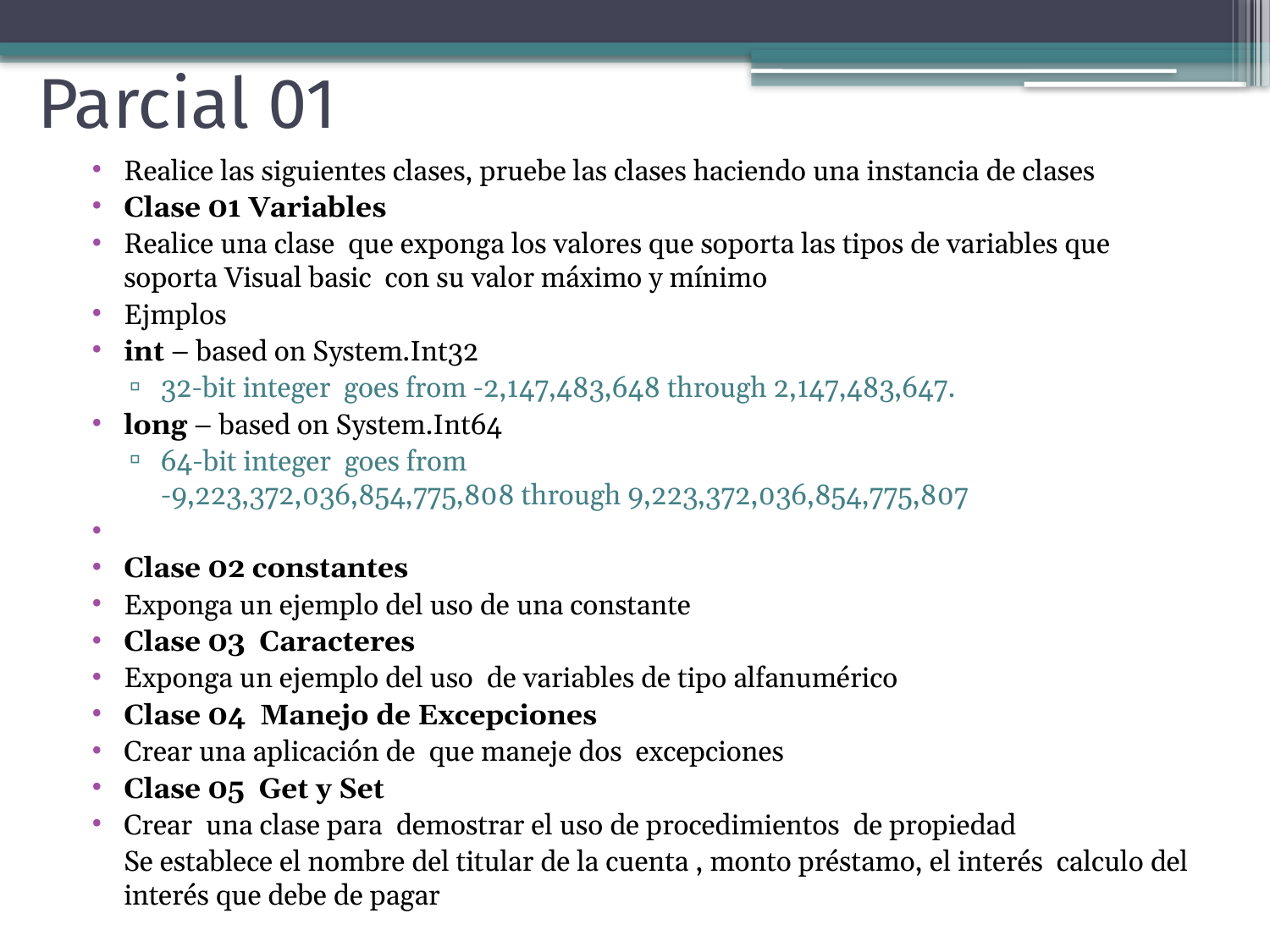

# Parcial 01
Realice las siguientes clases, pruebe las clases haciendo una instancia de clases
Clase 01 Variables
Realice una clase  que exponga los valores que soporta las tipos de variables que soporta Visual basic  con su valor máximo y mínimo
Ejmplos
int – based on System.Int32
32-bit integer  goes from -2,147,483,648 through 2,147,483,647.
long – based on System.Int64
64-bit integer  goes from
-9,223,372,036,854,775,808 through 9,223,372,036,854,775,807

Clase 02 constantes
Exponga un ejemplo del uso de una constante
Clase 03  Caracteres
Exponga un ejemplo del uso  de variables de tipo alfanumérico
Clase 04  Manejo de Excepciones
Crear una aplicación de  que maneje dos  excepciones
Clase 05  Get y Set
Crear  una clase para  demostrar el uso de procedimientos  de propiedad
	Se establece el nombre del titular de la cuenta , monto préstamo, el interés  calculo del interés que debe de pagar